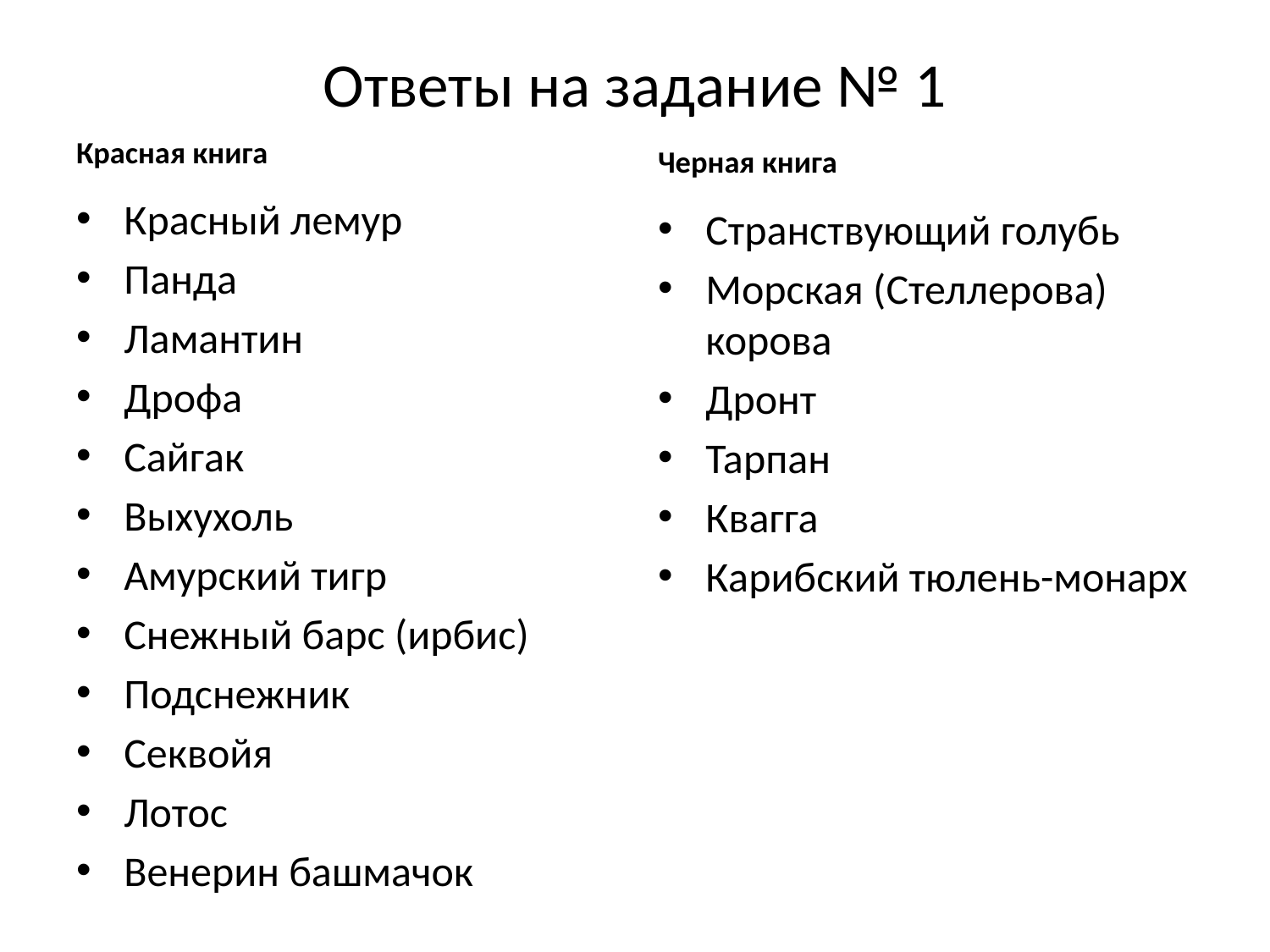

# Ответы на задание № 1
Красная книга
Черная книга
Красный лемур
Панда
Ламантин
Дрофа
Сайгак
Выхухоль
Амурский тигр
Снежный барс (ирбис)
Подснежник
Секвойя
Лотос
Венерин башмачок

Странствующий голубь
Морская (Стеллерова) корова
Дронт
Тарпан
Квагга
Карибский тюлень-монарх